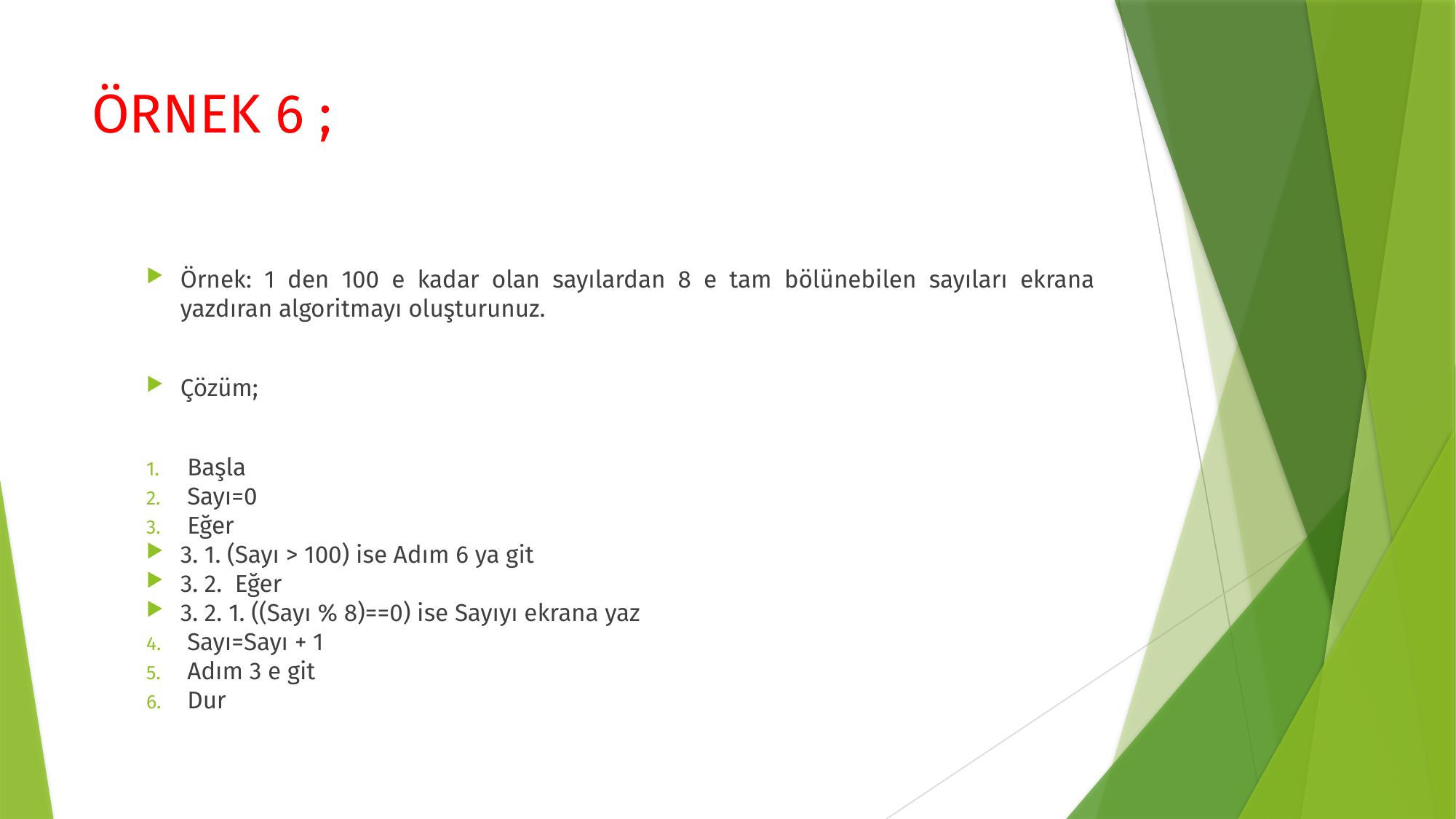

# ÖRNEK 6 ;
Örnek: 1 den 100 e kadar olan sayılardan 8 e tam bölünebilen sayıları ekrana yazdıran algoritmayı oluşturunuz.

Çözüm;

Başla
Sayı=0
Eğer
3. 1. (Sayı > 100) ise Adım 6 ya git
3. 2.  Eğer
3. 2. 1. ((Sayı % 8)==0) ise Sayıyı ekrana yaz
Sayı=Sayı + 1
Adım 3 e git
Dur